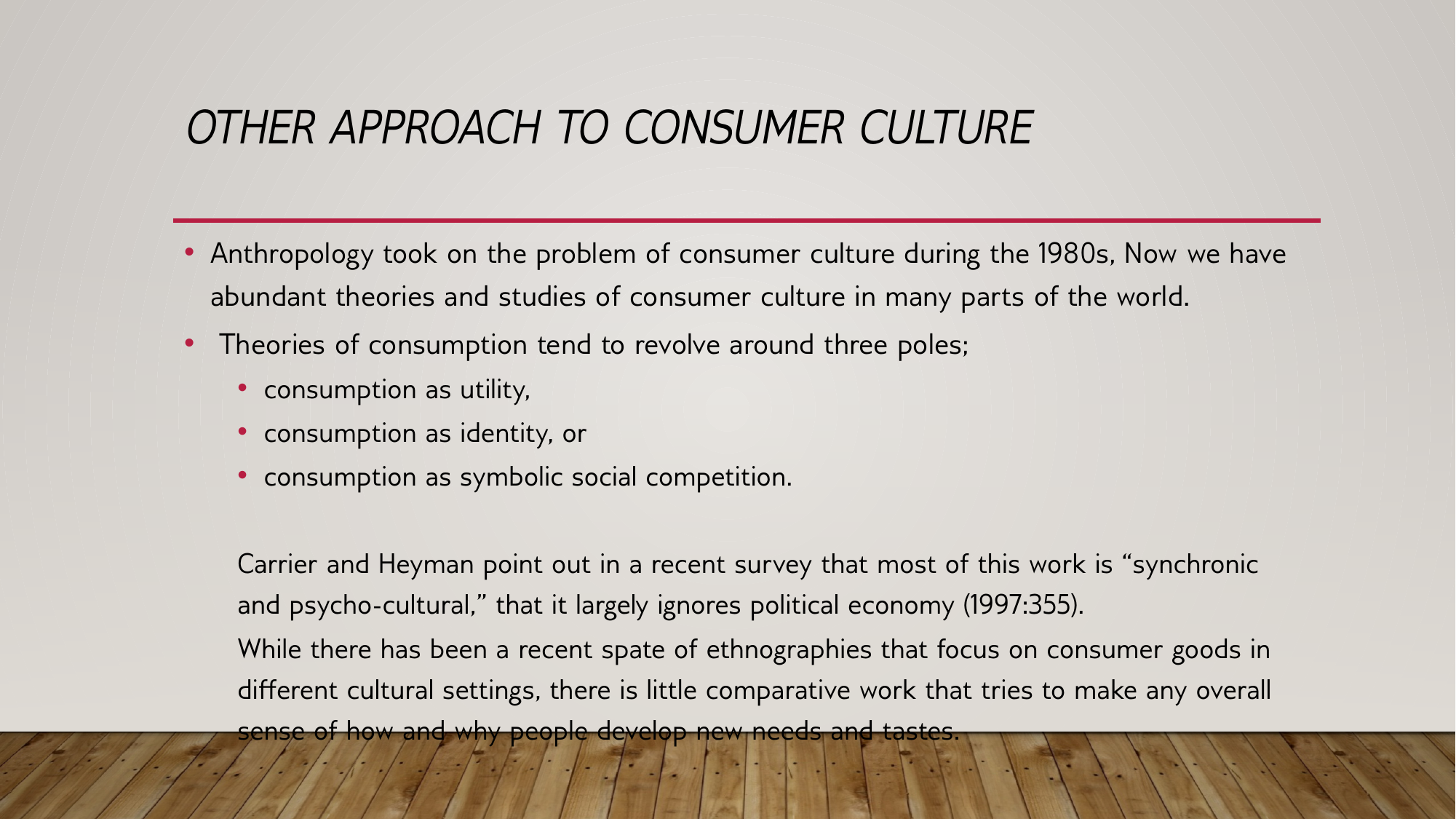

# Other Approach to Consumer Culture
Anthropology took on the problem of consumer culture during the 1980s, Now we have abundant theories and studies of consumer culture in many parts of the world.
 Theories of consumption tend to revolve around three poles;
consumption as utility,
consumption as identity, or
consumption as symbolic social competition.

Carrier and Heyman point out in a recent survey that most of this work is “synchronic and psycho-cultural,” that it largely ignores political economy (1997:355).
While there has been a recent spate of ethnographies that focus on consumer goods in different cultural settings, there is little comparative work that tries to make any overall sense of how and why people develop new needs and tastes.